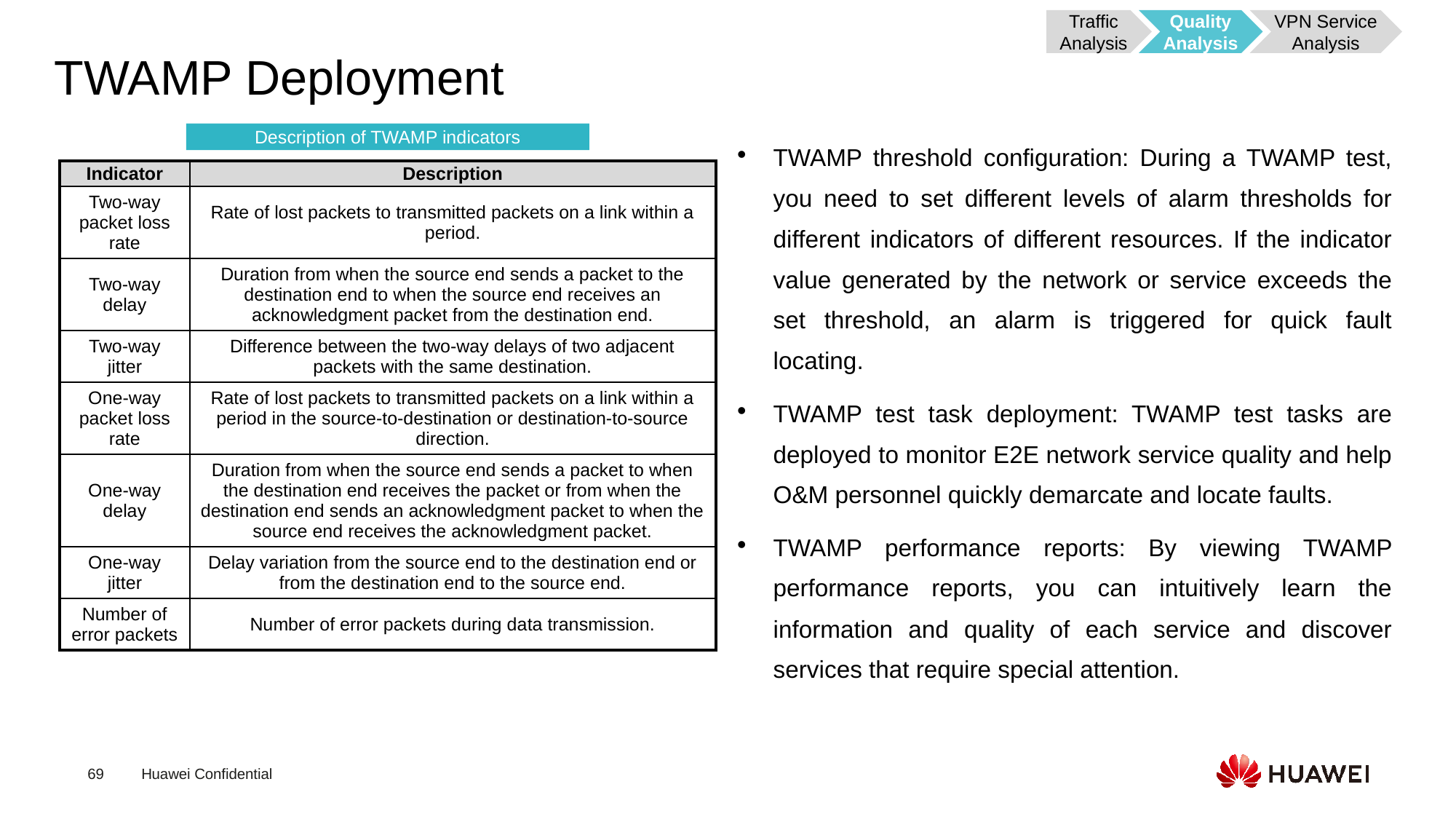

Traffic Analysis
Quality Analysis
VPN Service Analysis
# TWAMP Deployment
Description of TWAMP indicators
TWAMP threshold configuration: During a TWAMP test, you need to set different levels of alarm thresholds for different indicators of different resources. If the indicator value generated by the network or service exceeds the set threshold, an alarm is triggered for quick fault locating.
TWAMP test task deployment: TWAMP test tasks are deployed to monitor E2E network service quality and help O&M personnel quickly demarcate and locate faults.
TWAMP performance reports: By viewing TWAMP performance reports, you can intuitively learn the information and quality of each service and discover services that require special attention.

| Indicator | Description |
| --- | --- |
| Two-way packet loss rate | Rate of lost packets to transmitted packets on a link within a period. |
| Two-way delay | Duration from when the source end sends a packet to the destination end to when the source end receives an acknowledgment packet from the destination end. |
| Two-way jitter | Difference between the two-way delays of two adjacent packets with the same destination. |
| One-way packet loss rate | Rate of lost packets to transmitted packets on a link within a period in the source-to-destination or destination-to-source direction. |
| One-way delay | Duration from when the source end sends a packet to when the destination end receives the packet or from when the destination end sends an acknowledgment packet to when the source end receives the acknowledgment packet. |
| One-way jitter | Delay variation from the source end to the destination end or from the destination end to the source end. |
| Number of error packets | Number of error packets during data transmission. |